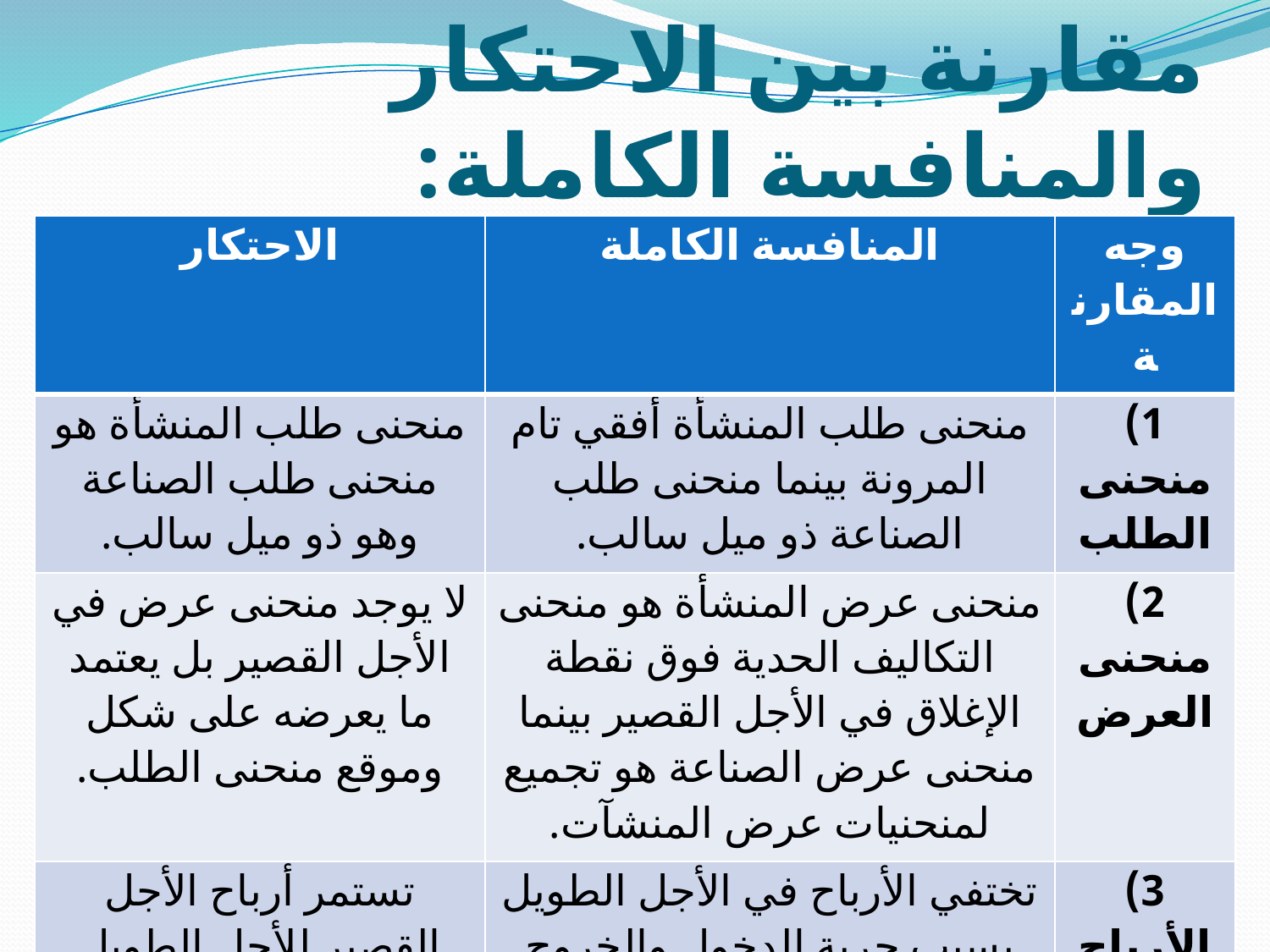

# مقارنة بين الاحتكار والمنافسة الكاملة:
| الاحتكار | المنافسة الكاملة | وجه المقارنة |
| --- | --- | --- |
| منحنى طلب المنشأة هو منحنى طلب الصناعة وهو ذو ميل سالب. | منحنى طلب المنشأة أفقي تام المرونة بينما منحنى طلب الصناعة ذو ميل سالب. | 1) منحنى الطلب |
| لا يوجد منحنى عرض في الأجل القصير بل يعتمد ما يعرضه على شكل وموقع منحنى الطلب. | منحنى عرض المنشأة هو منحنى التكاليف الحدية فوق نقطة الإغلاق في الأجل القصير بينما منحنى عرض الصناعة هو تجميع لمنحنيات عرض المنشآت. | 2) منحنى العرض |
| تستمر أرباح الأجل القصير للأجل الطويل لعدم وجود حرية دخول وخروج من الصناعة. | تختفي الأرباح في الأجل الطويل بسبب حرية الدخول والخروج من الصناعة. | 3) الأرباح |
33